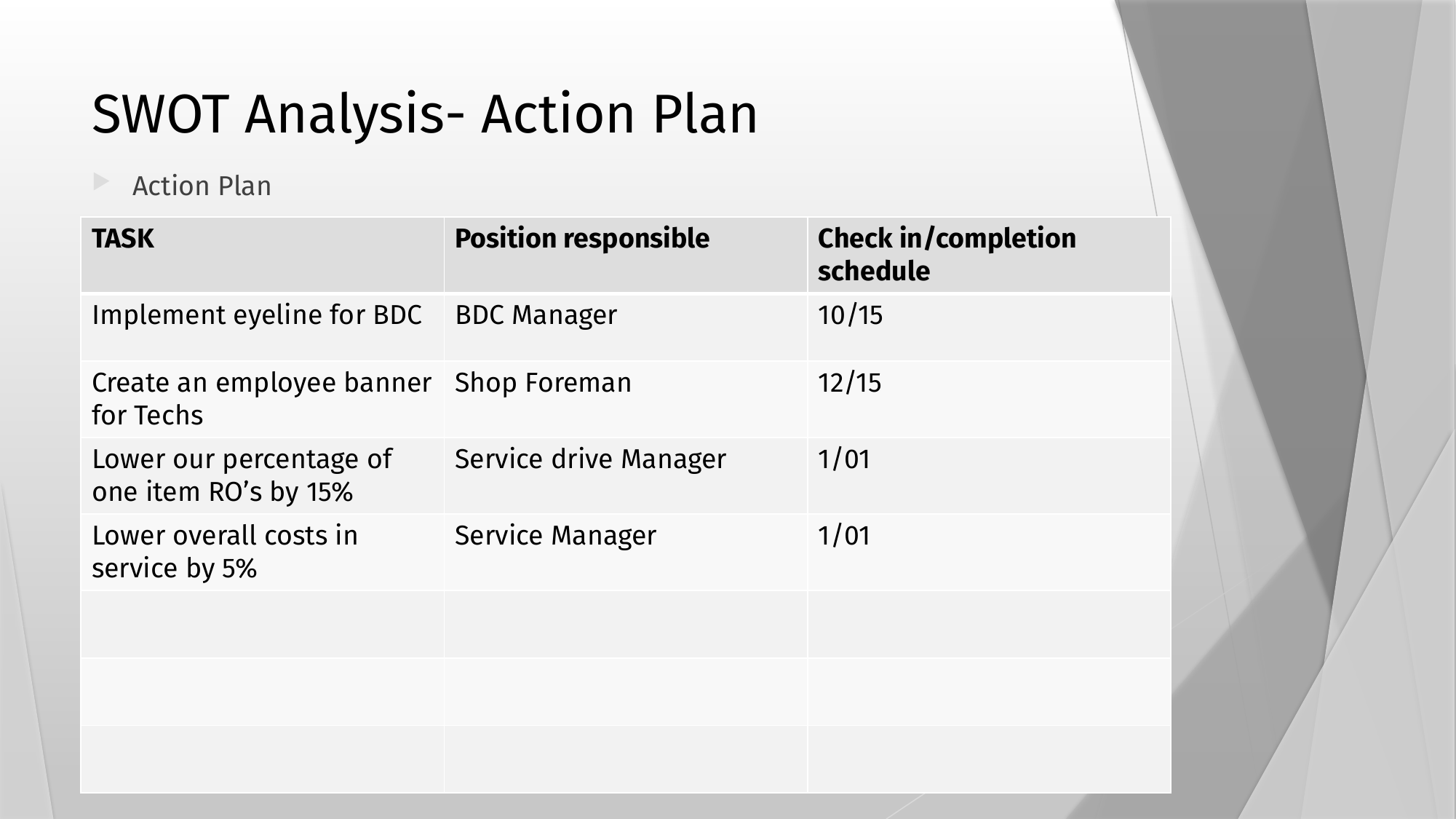

# SWOT Analysis- Action Plan
Action Plan

| TASK | Position responsible | Check in/completion schedule |
| --- | --- | --- |
| Implement eyeline for BDC | BDC Manager | 10/15 |
| Create an employee banner for Techs | Shop Foreman | 12/15 |
| Lower our percentage of one item RO’s by 15% | Service drive Manager | 1/01 |
| Lower overall costs in service by 5% | Service Manager | 1/01 |
|  |  |  |
|  |  |  |
|  |  |  |